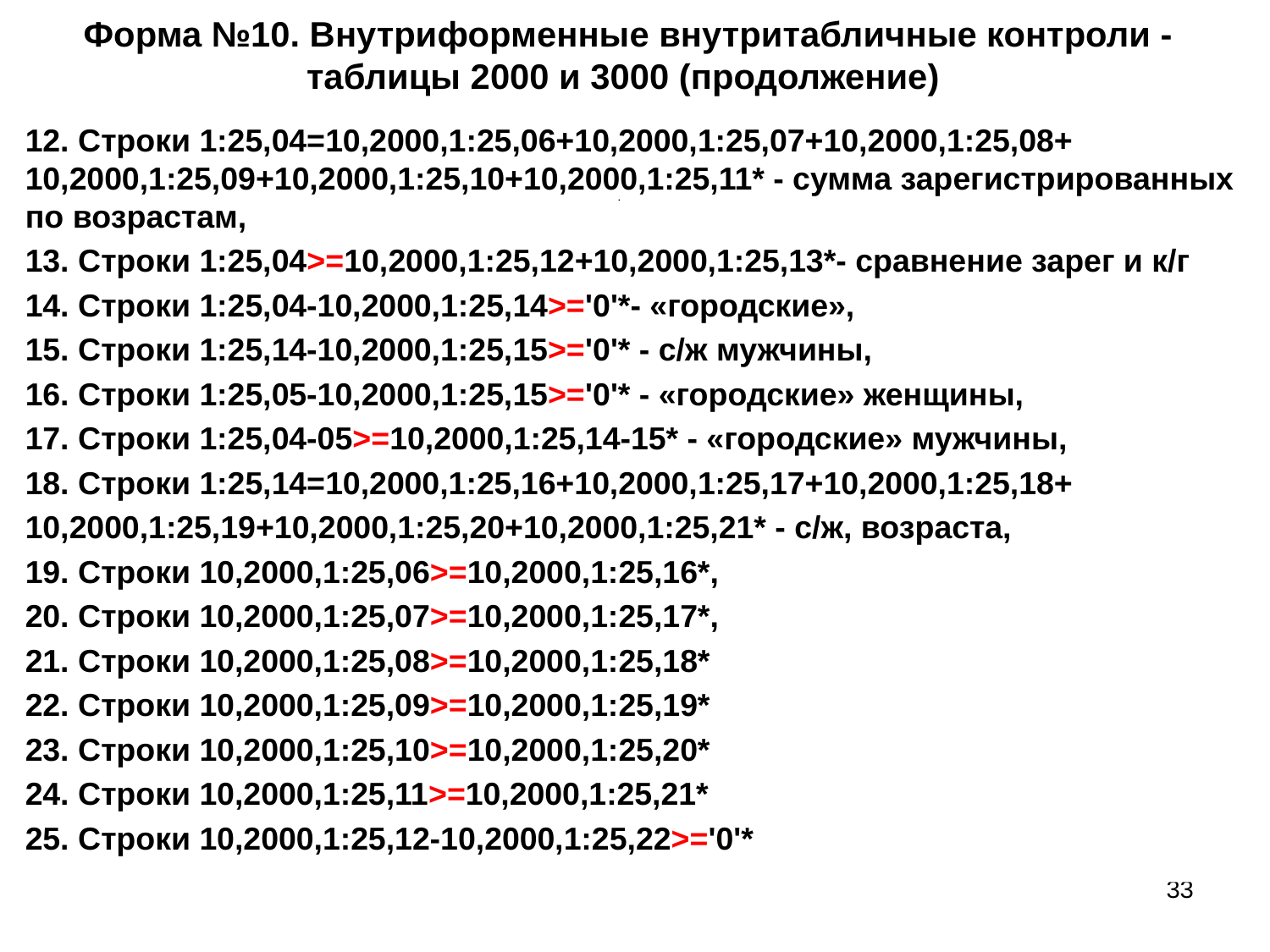

# Форма №10. Внутриформенные внутритабличные контроли - таблицы 2000 и 3000 (продолжение)
12. Строки 1:25,04=10,2000,1:25,06+10,2000,1:25,07+10,2000,1:25,08+ 10,2000,1:25,09+10,2000,1:25,10+10,2000,1:25,11* - сумма зарегистрированных по возрастам,
13. Строки 1:25,04>=10,2000,1:25,12+10,2000,1:25,13*- сравнение зарег и к/г
14. Строки 1:25,04-10,2000,1:25,14>='0'*- «городские»,
15. Строки 1:25,14-10,2000,1:25,15>='0'* - с/ж мужчины,
16. Строки 1:25,05-10,2000,1:25,15>='0'* - «городские» женщины,
17. Строки 1:25,04-05>=10,2000,1:25,14-15* - «городские» мужчины,
18. Строки 1:25,14=10,2000,1:25,16+10,2000,1:25,17+10,2000,1:25,18+
10,2000,1:25,19+10,2000,1:25,20+10,2000,1:25,21* - с/ж, возраста,
19. Строки 10,2000,1:25,06>=10,2000,1:25,16*,
20. Строки 10,2000,1:25,07>=10,2000,1:25,17*,
21. Строки 10,2000,1:25,08>=10,2000,1:25,18*
22. Строки 10,2000,1:25,09>=10,2000,1:25,19*
23. Строки 10,2000,1:25,10>=10,2000,1:25,20*
24. Строки 10,2000,1:25,11>=10,2000,1:25,21*
25. Строки 10,2000,1:25,12-10,2000,1:25,22>='0'*

33